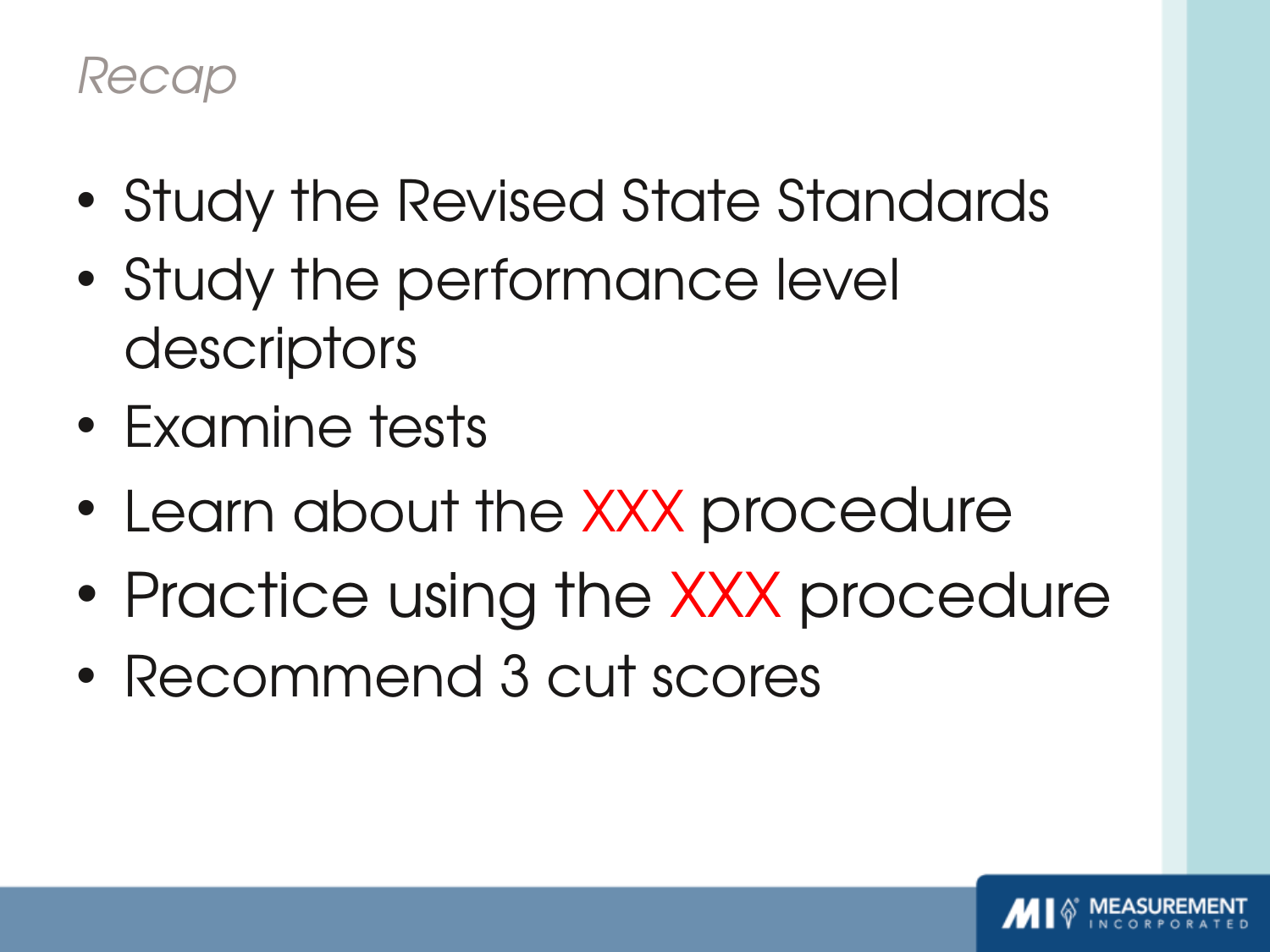

# Recap
Study the Revised State Standards
Study the performance level descriptors
Examine tests
Learn about the XXX procedure
Practice using the XXX procedure
Recommend 3 cut scores